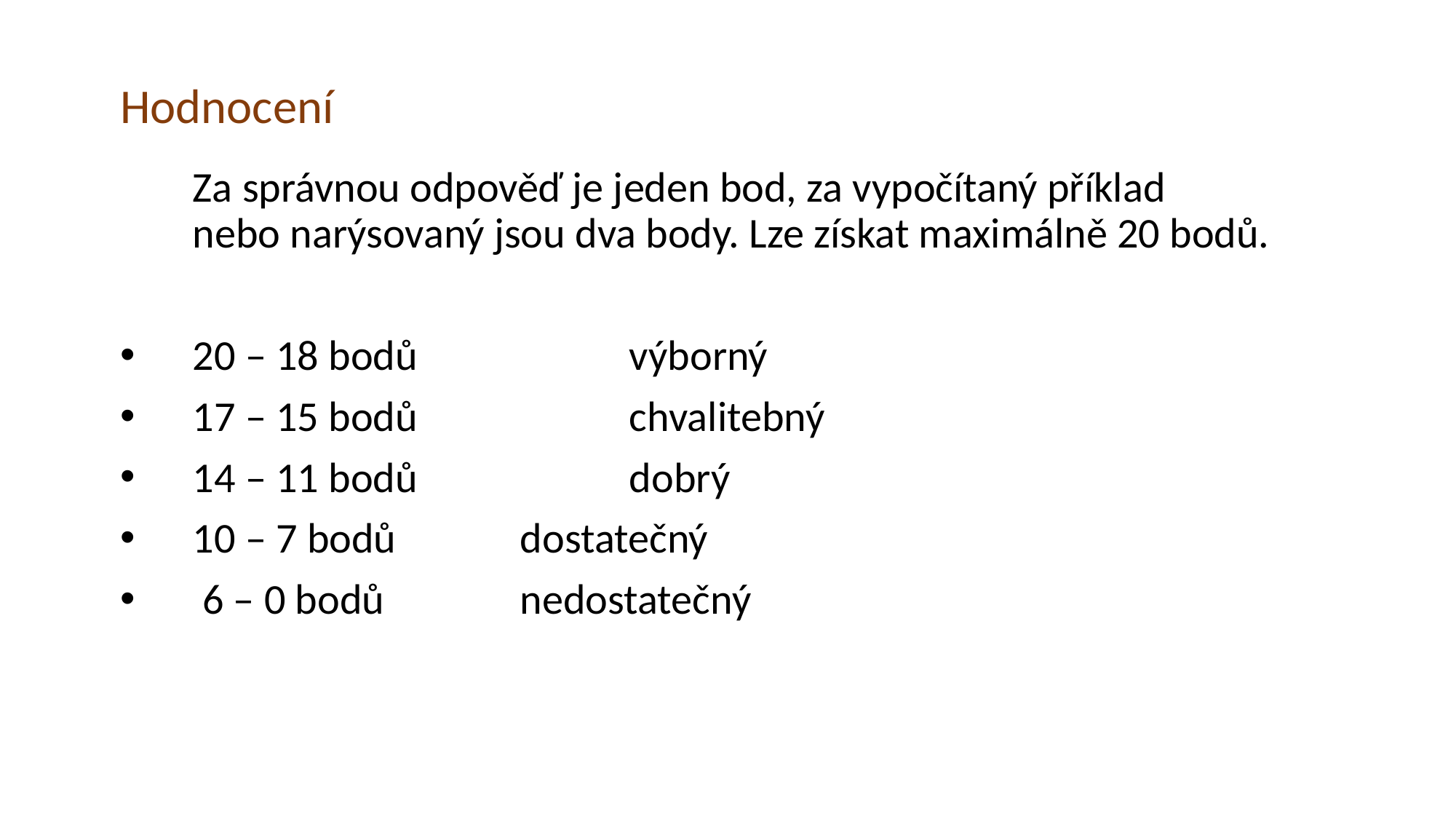

# Hodnocení
	Za správnou odpověď je jeden bod, za vypočítaný příklad         nebo narýsovaný jsou dva body. Lze získat maximálně 20 bodů.

20 – 18 bodů		výborný
17 – 15 bodů		chvalitebný
14 – 11 bodů		dobrý
10 – 7 bodů		dostatečný
 6 – 0 bodů		nedostatečný